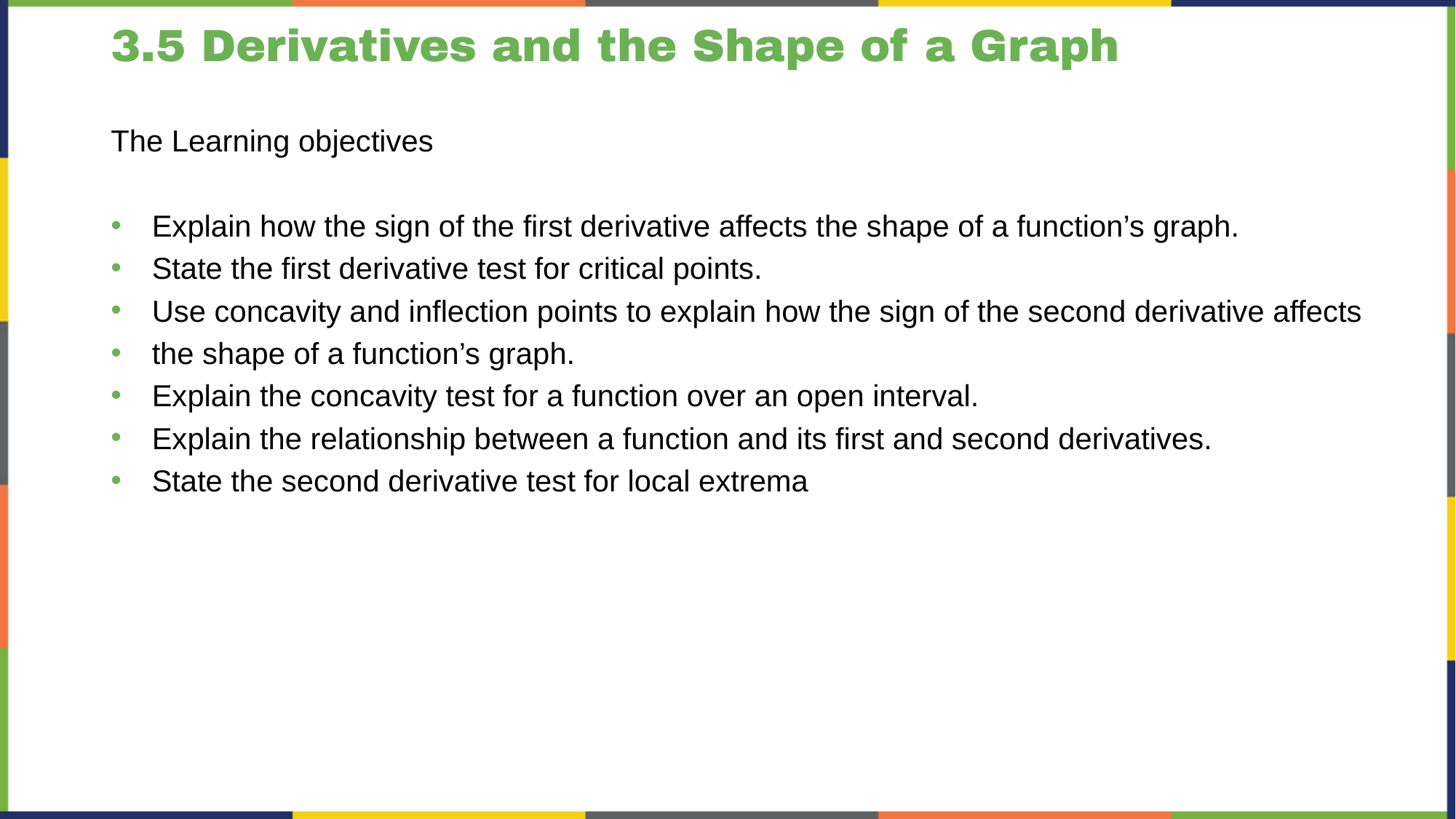

# 3.5 Derivatives and the Shape of a Graph
The Learning objectives

Explain how the sign of the first derivative affects the shape of a function’s graph.
State the first derivative test for critical points.
Use concavity and inflection points to explain how the sign of the second derivative affects
the shape of a function’s graph.
Explain the concavity test for a function over an open interval.
Explain the relationship between a function and its first and second derivatives.
State the second derivative test for local extrema